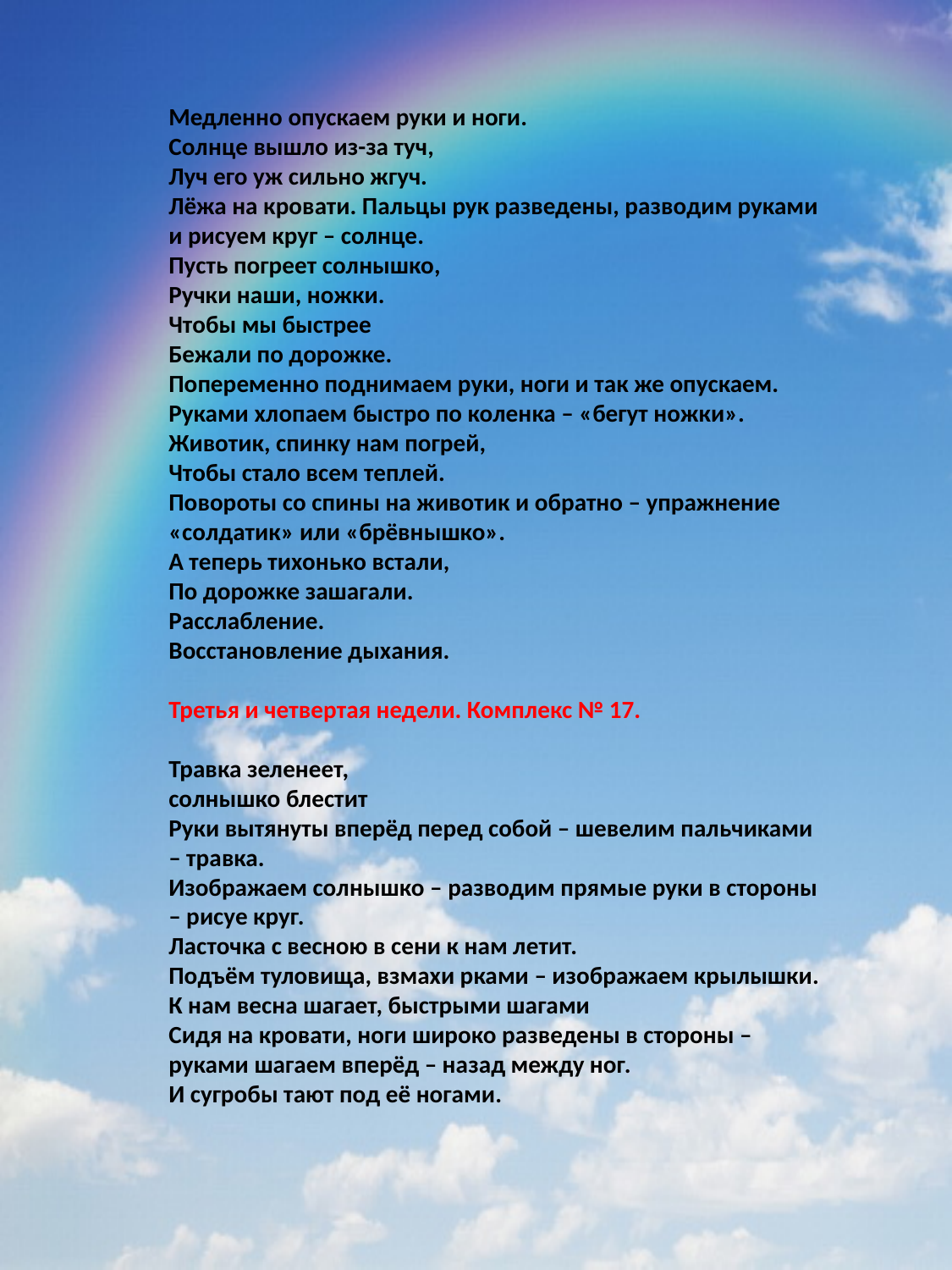

Медленно опускаем руки и ноги.
Солнце вышло из-за туч,
Луч его уж сильно жгуч.
Лёжа на кровати. Пальцы рук разведены, разводим руками и рисуем круг – солнце.
Пусть погреет солнышко,
Ручки наши, ножки.
Чтобы мы быстрее
Бежали по дорожке.
Попеременно поднимаем руки, ноги и так же опускаем.
Руками хлопаем быстро по коленка – «бегут ножки».
Животик, спинку нам погрей,
Чтобы стало всем теплей.
Повороты со спины на животик и обратно – упражнение «солдатик» или «брёвнышко».
А теперь тихонько встали,
По дорожке зашагали.
Расслабление.
Восстановление дыхания.

Третья и четвертая недели. Комплекс № 17.

Травка зеленеет,
солнышко блестит
Руки вытянуты вперёд перед собой – шевелим пальчиками – травка.
Изображаем солнышко – разводим прямые руки в стороны – рисуе круг.
Ласточка с весною в сени к нам летит.
Подъём туловища, взмахи рками – изображаем крылышки.
К нам весна шагает, быстрыми шагами
Сидя на кровати, ноги широко разведены в стороны –
руками шагаем вперёд – назад между ног.
И сугробы тают под её ногами.